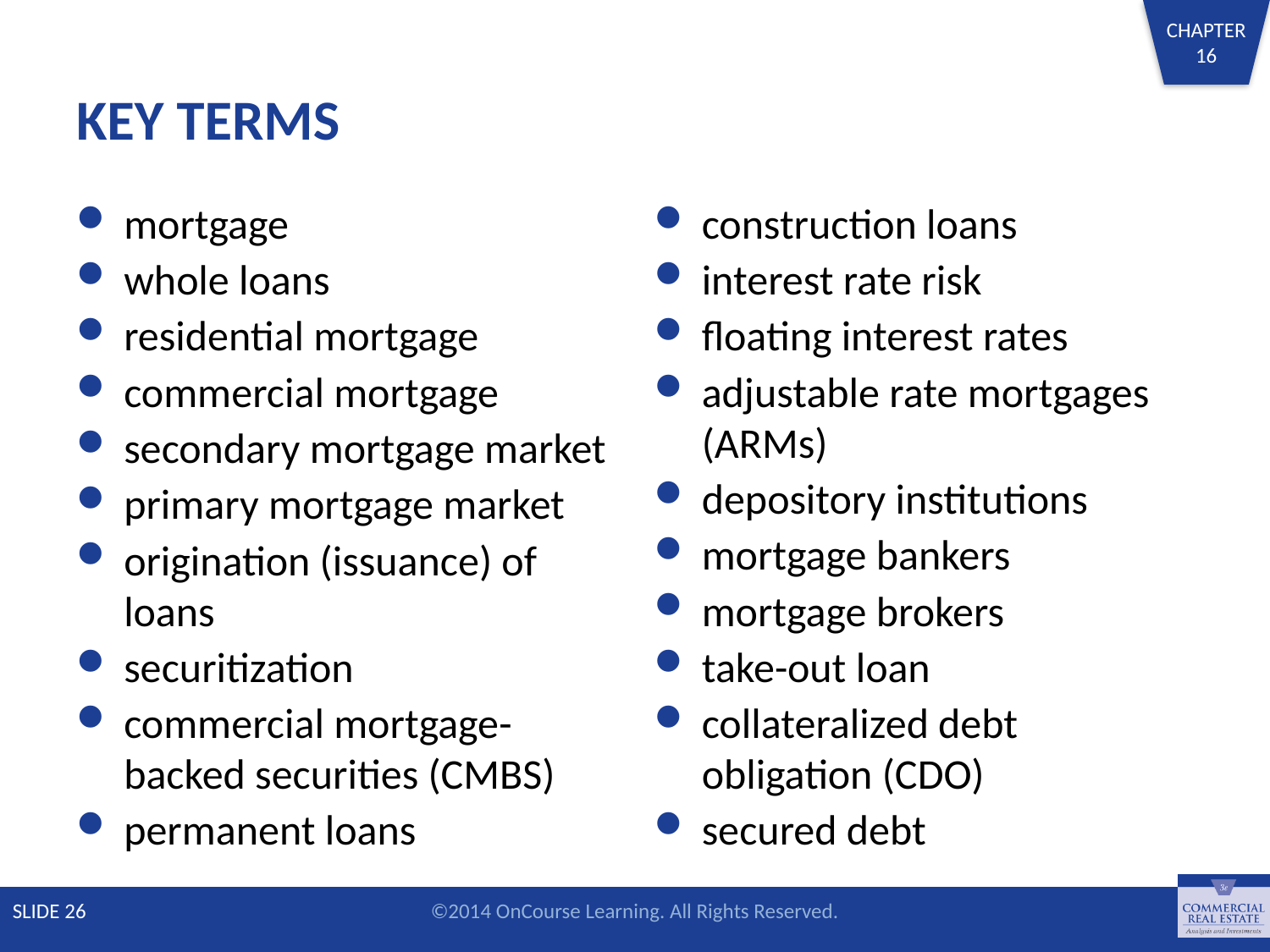

# KEY TERMS
mortgage
whole loans
residential mortgage
commercial mortgage
secondary mortgage market
primary mortgage market
origination (issuance) of loans
securitization
commercial mortgage-backed securities (CMBS)
permanent loans
construction loans
interest rate risk
floating interest rates
adjustable rate mortgages (ARMs)
depository institutions
mortgage bankers
mortgage brokers
take-out loan
collateralized debt obligation (CDO)
secured debt
SLIDE 26